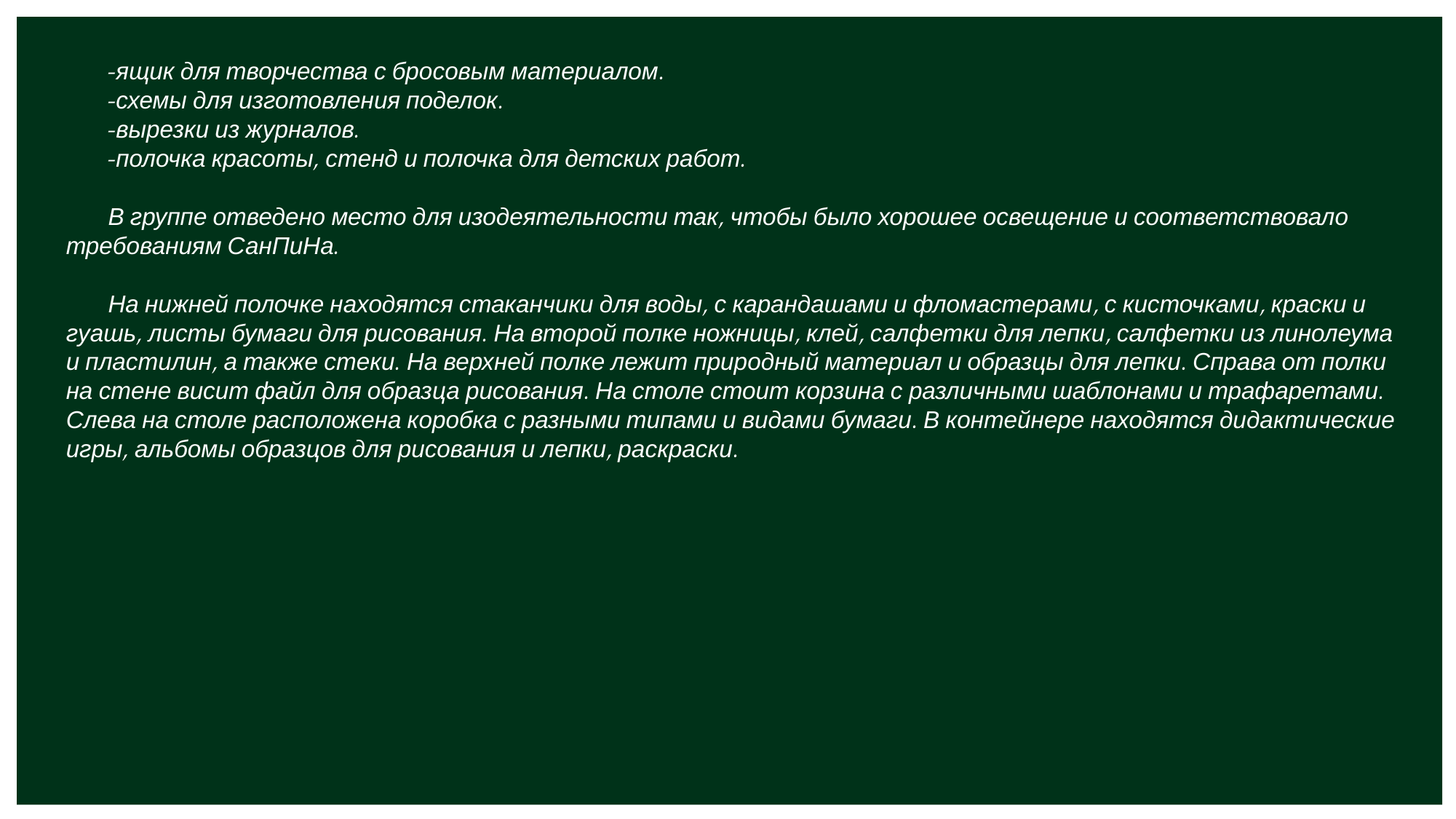

-ящик для творчества с бросовым материалом.
       -схемы для изготовления поделок.
       -вырезки из журналов.
       -полочка красоты, стенд и полочка для детских работ.

       В группе отведено место для изодеятельности так, чтобы было хорошее освещение и соответствовало требованиям СанПиНа.

       На нижней полочке находятся стаканчики для воды, с карандашами и фломастерами, с кисточками, краски и гуашь, листы бумаги для рисования. На второй полке ножницы, клей, салфетки для лепки, салфетки из линолеума и пластилин, а также стеки. На верхней полке лежит природный материал и образцы для лепки. Справа от полки на стене висит файл для образца рисования. На столе стоит корзина с различными шаблонами и трафаретами. Слева на столе расположена коробка с разными типами и видами бумаги. В контейнере находятся дидактические игры, альбомы образцов для рисования и лепки, раскраски.